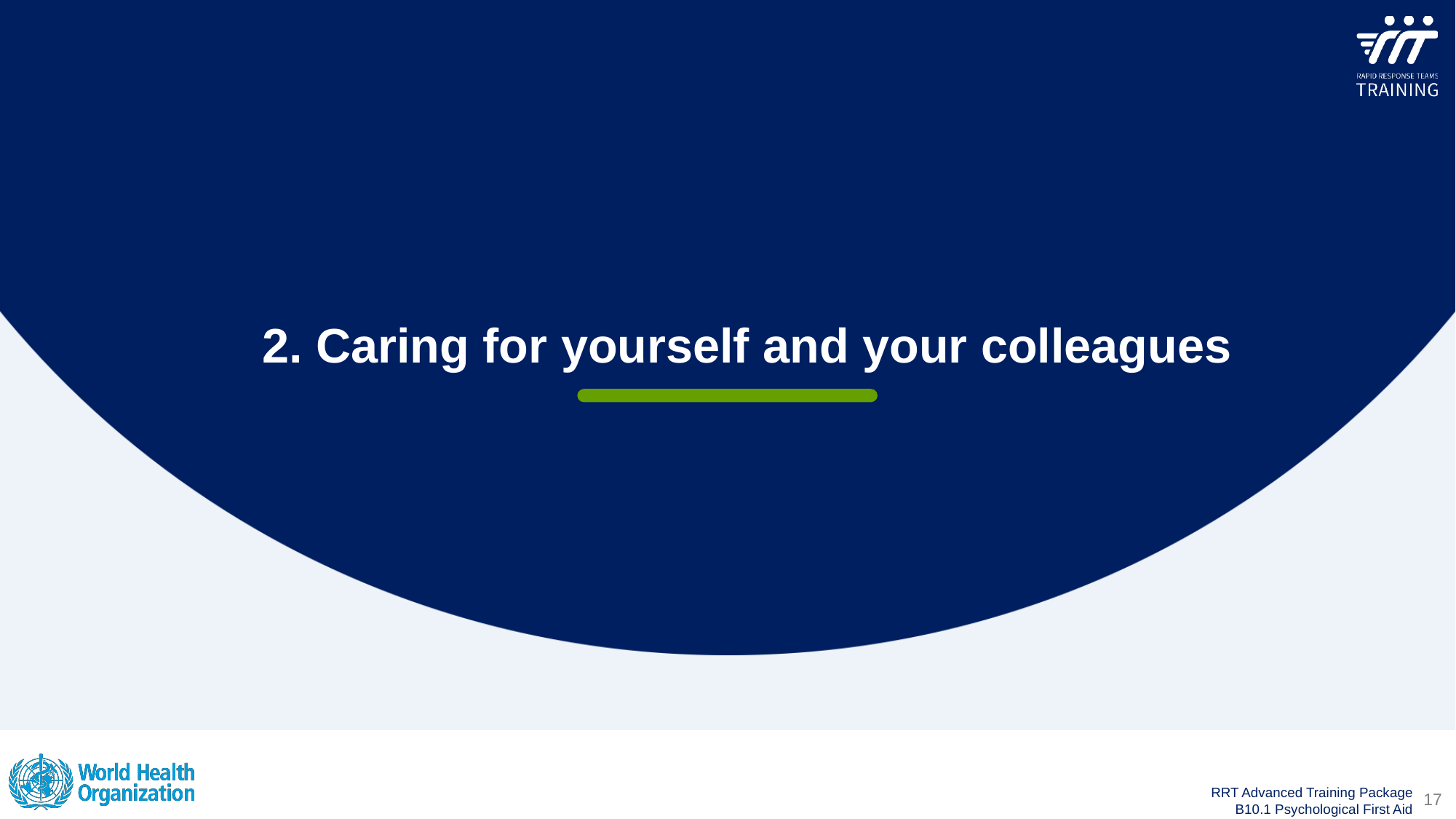

2. Caring for yourself and your colleagues